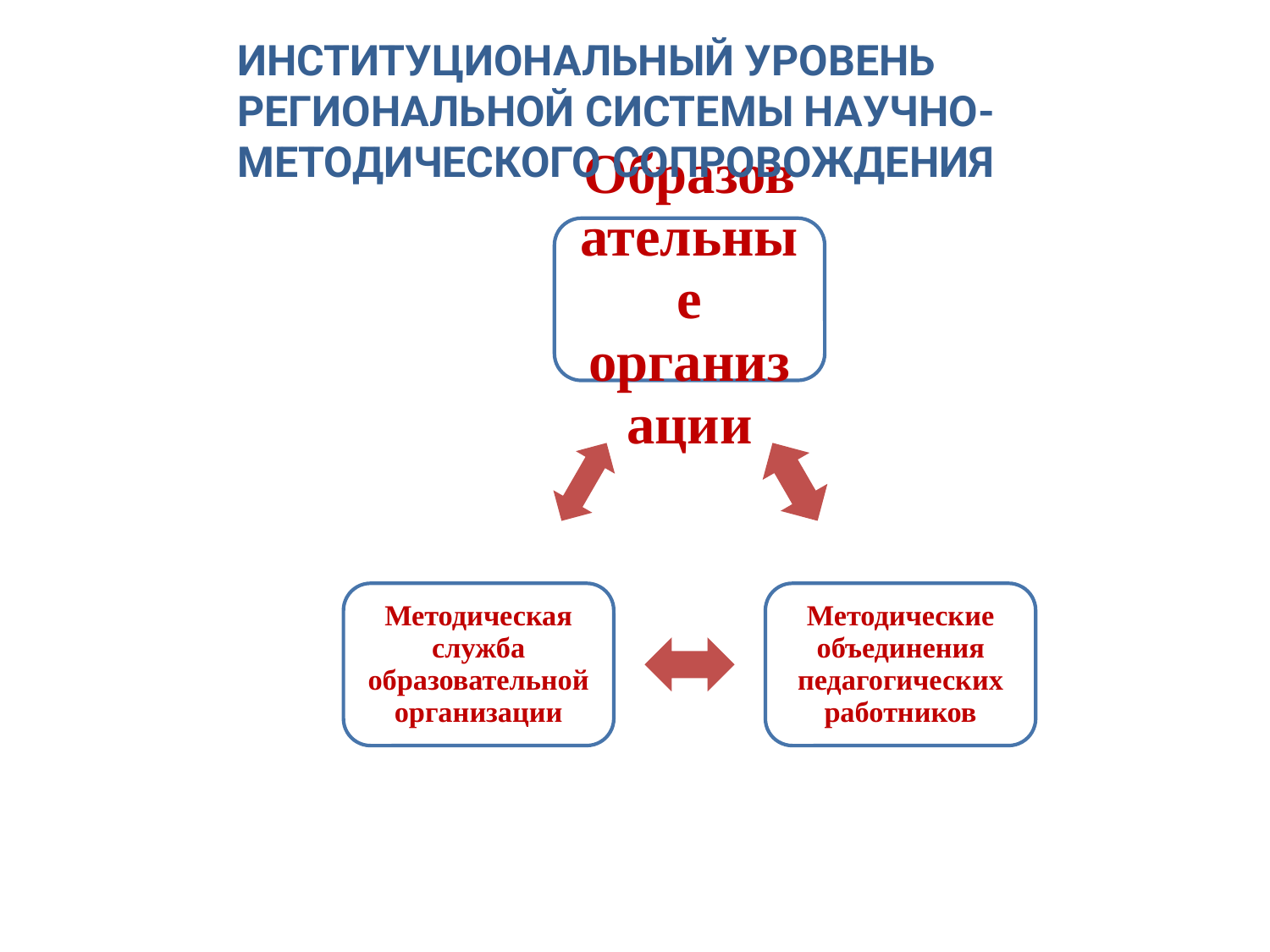

ИНСТИТУЦИОНАЛЬНЫЙ УРОВЕНЬ РЕГИОНАЛЬНОЙ СИСТЕМЫ НАУЧНО-МЕТОДИЧЕСКОГО СОПРОВОЖДЕНИЯ
Методические объединения педагогических работников
Методическая служба образовательной организации